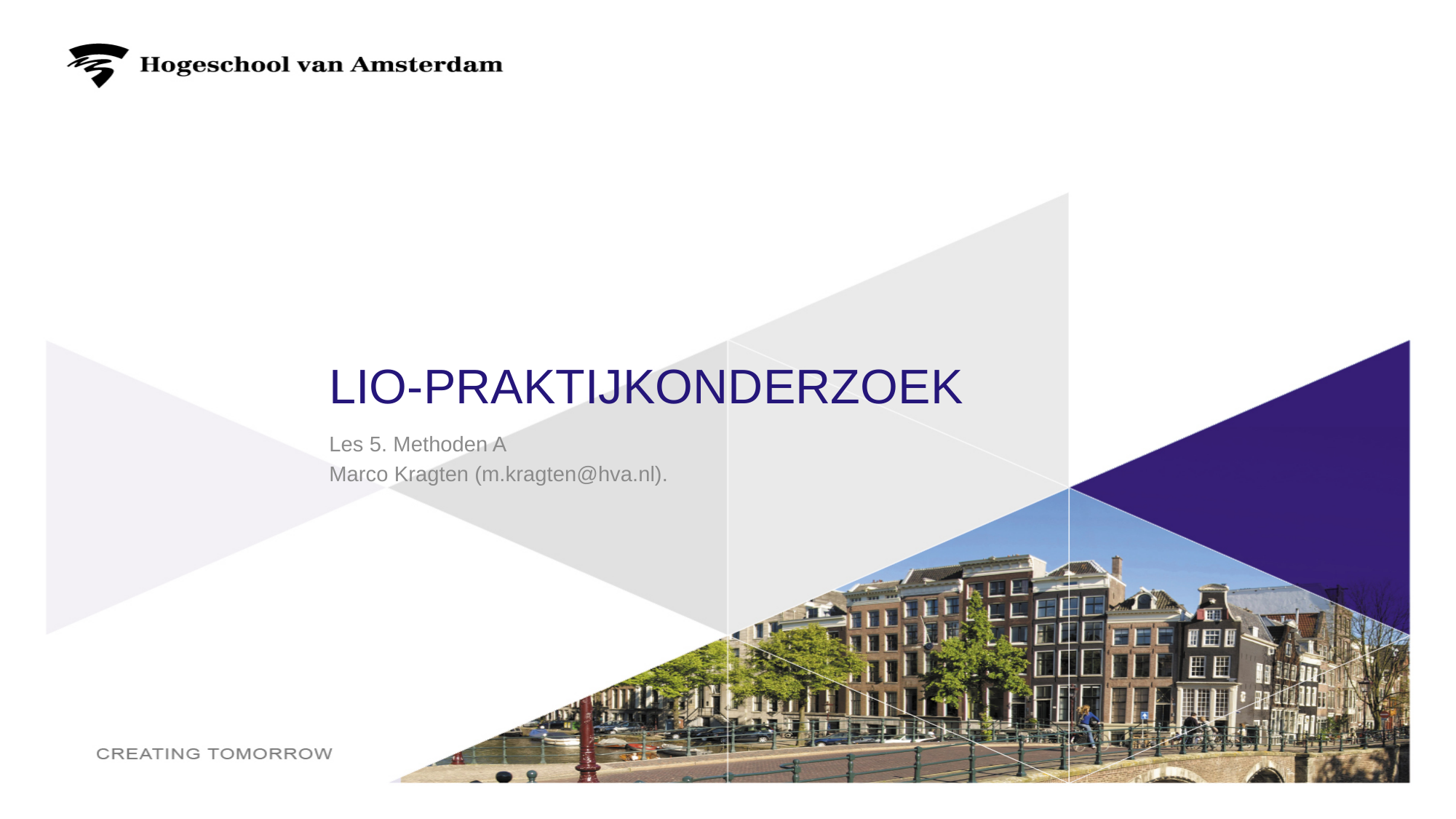

Lio-praktijkonderzoek
Les 5. Methoden A
Marco Kragten (m.kragten@hva.nl).